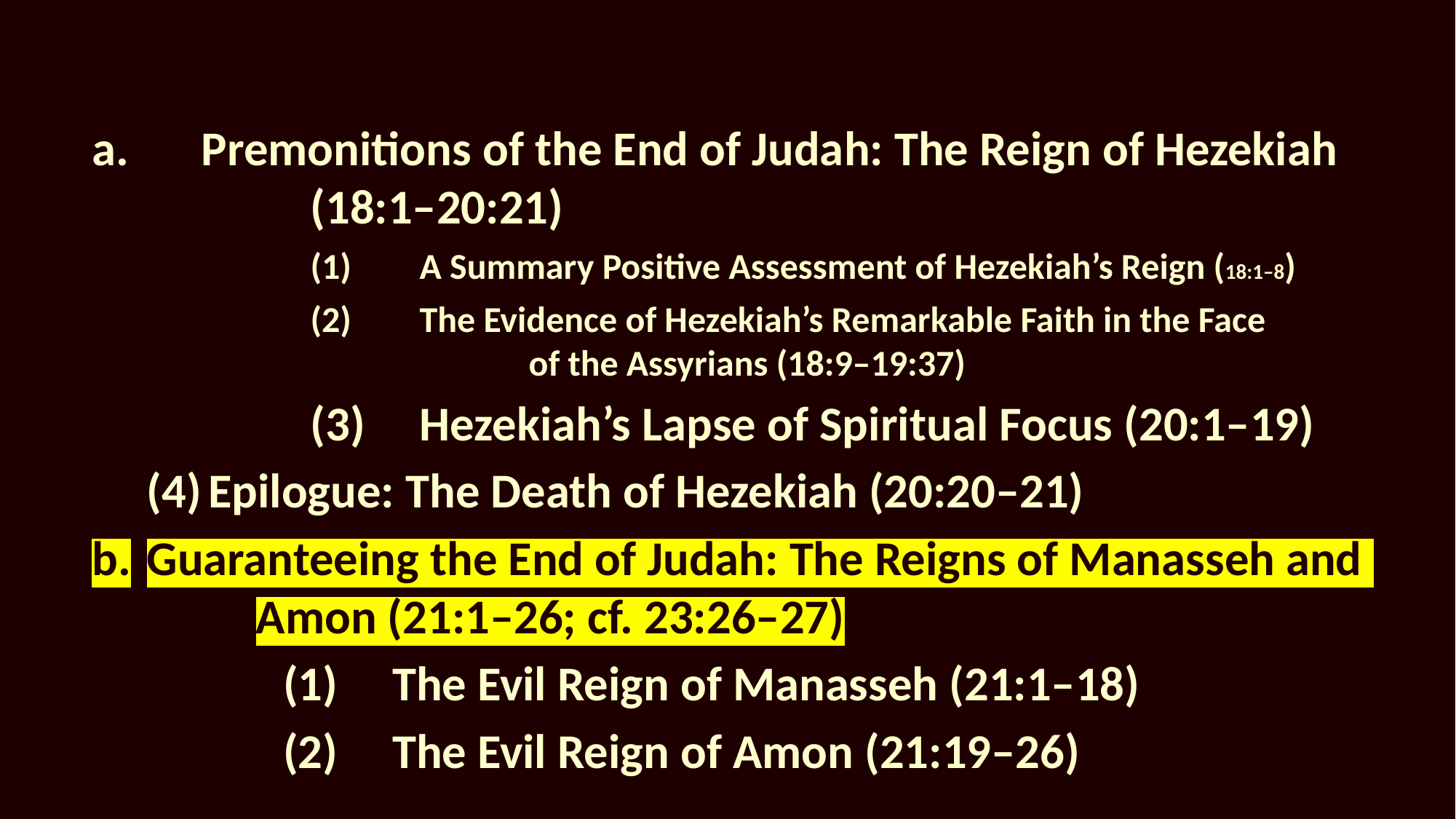

a.	Premonitions of the End of Judah: The Reign of Hezekiah 			(18:1–20:21)
		(1)	A Summary Positive Assessment of Hezekiah’s Reign (18:1–8)
		(2)	The Evidence of Hezekiah’s Remarkable Faith in the Face 						of the Assyrians (18:9–19:37)
		(3)	Hezekiah’s Lapse of Spiritual Focus (20:1–19)
Epilogue: The Death of Hezekiah (20:20–21)
b.	Guaranteeing the End of Judah: The Reigns of Manasseh and 	Amon (21:1–26; cf. 23:26–27)
		(1)	The Evil Reign of Manasseh (21:1–18)
		(2)	The Evil Reign of Amon (21:19–26)